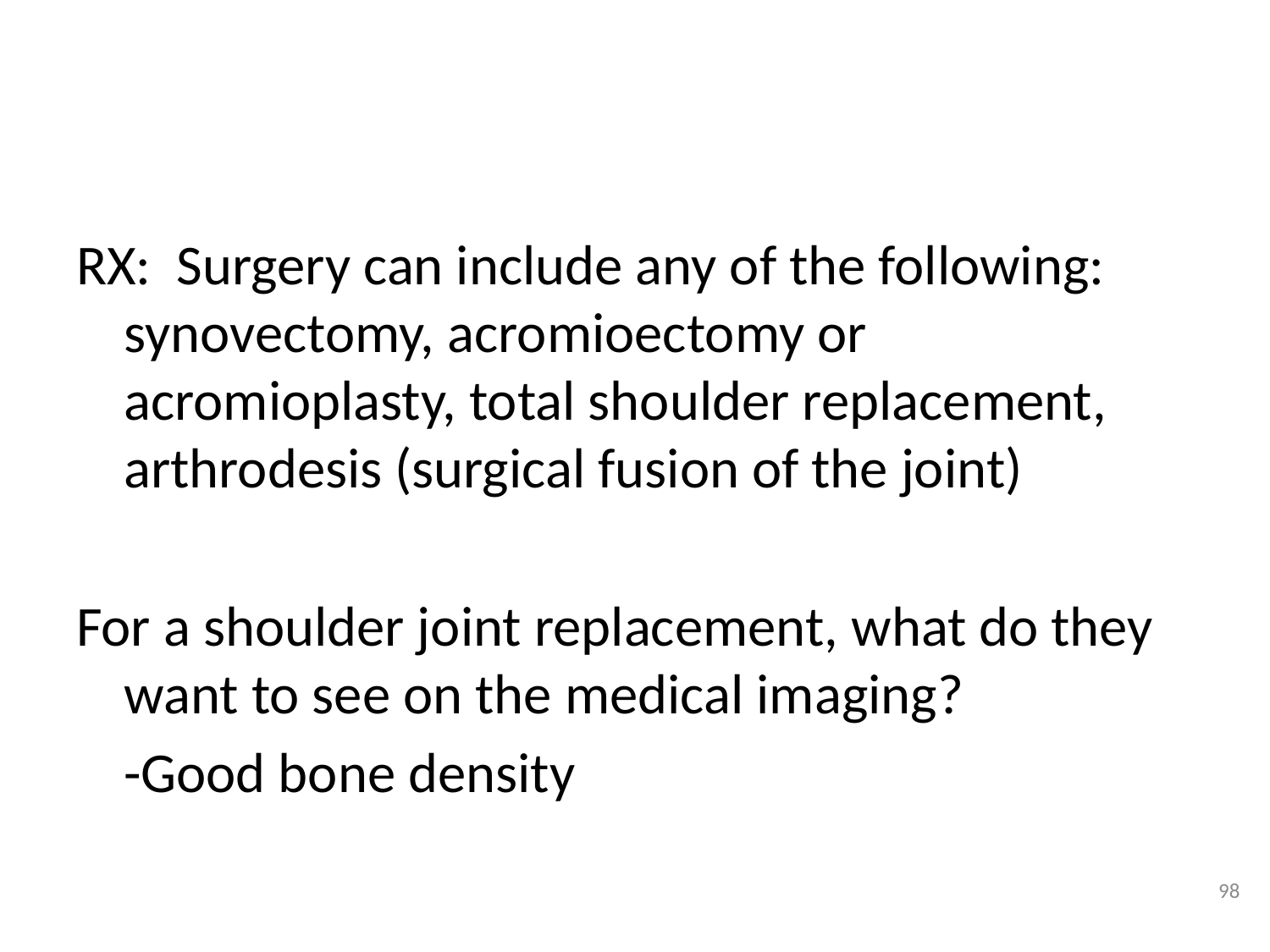

#
RX:  Surgery can include any of the following: synovectomy, acromioectomy or acromioplasty, total shoulder replacement, arthrodesis (surgical fusion of the joint)

For a shoulder joint replacement, what do they want to see on the medical imaging?
	-Good bone density

98